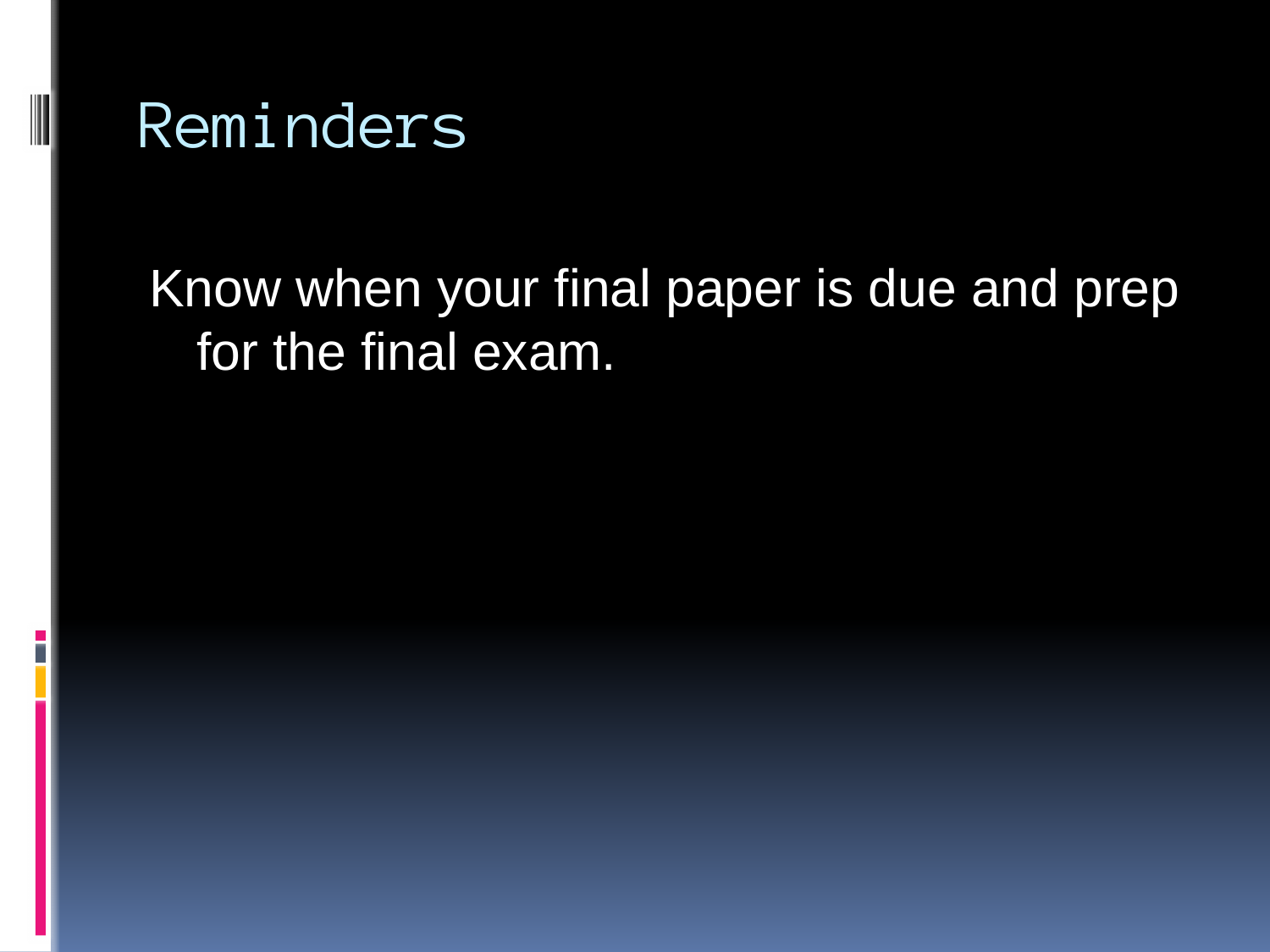

# Reminders
Know when your final paper is due and prep for the final exam.